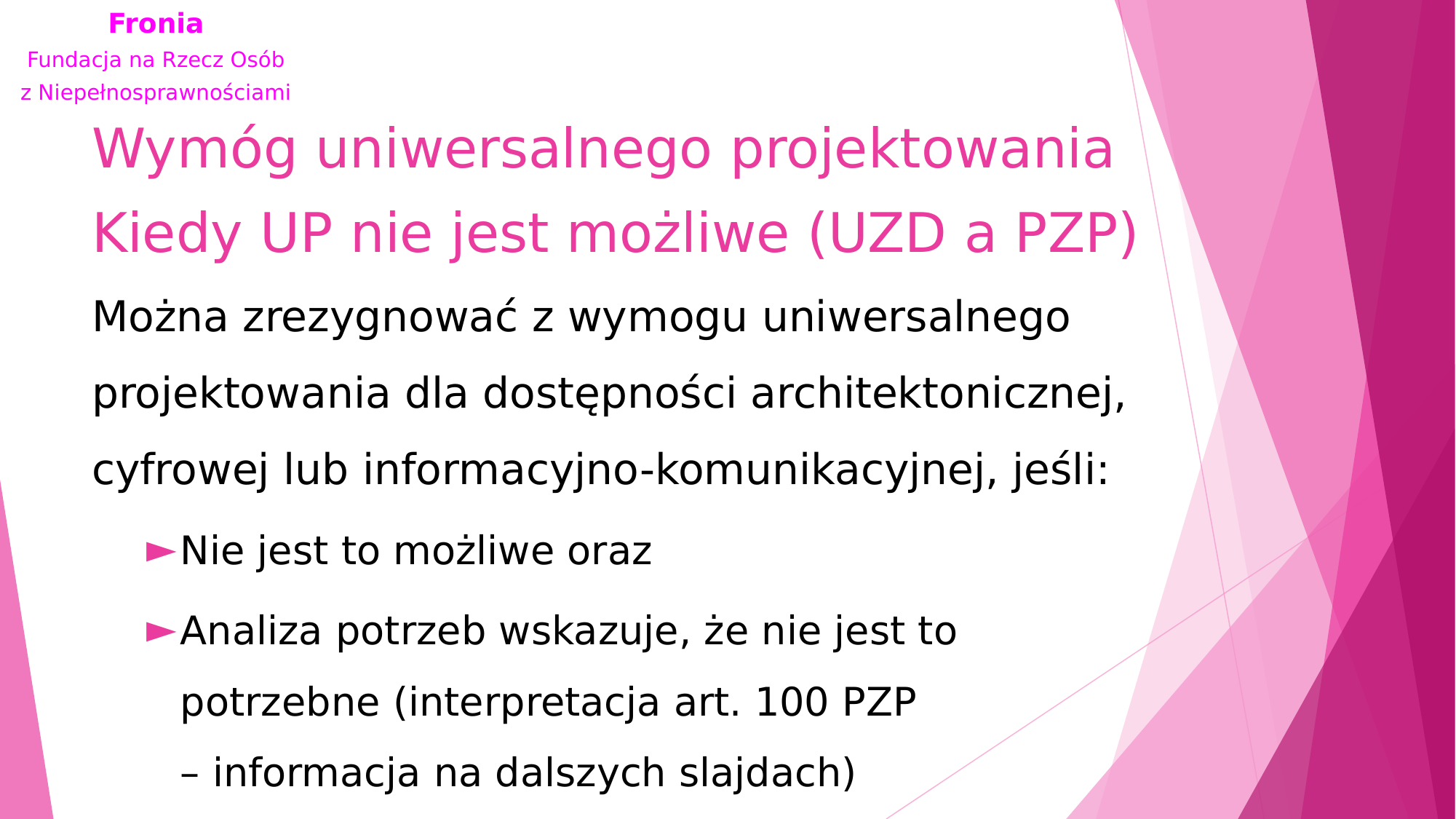

# Wymóg uniwersalnego projektowania Kiedy UP nie jest możliwe (UZD a PZP)
Można zrezygnować z wymogu uniwersalnego projektowania dla dostępności architektonicznej, cyfrowej lub informacyjno-komunikacyjnej, jeśli:
Nie jest to możliwe oraz
Analiza potrzeb wskazuje, że nie jest to potrzebne (interpretacja art. 100 PZP – informacja na dalszych slajdach)